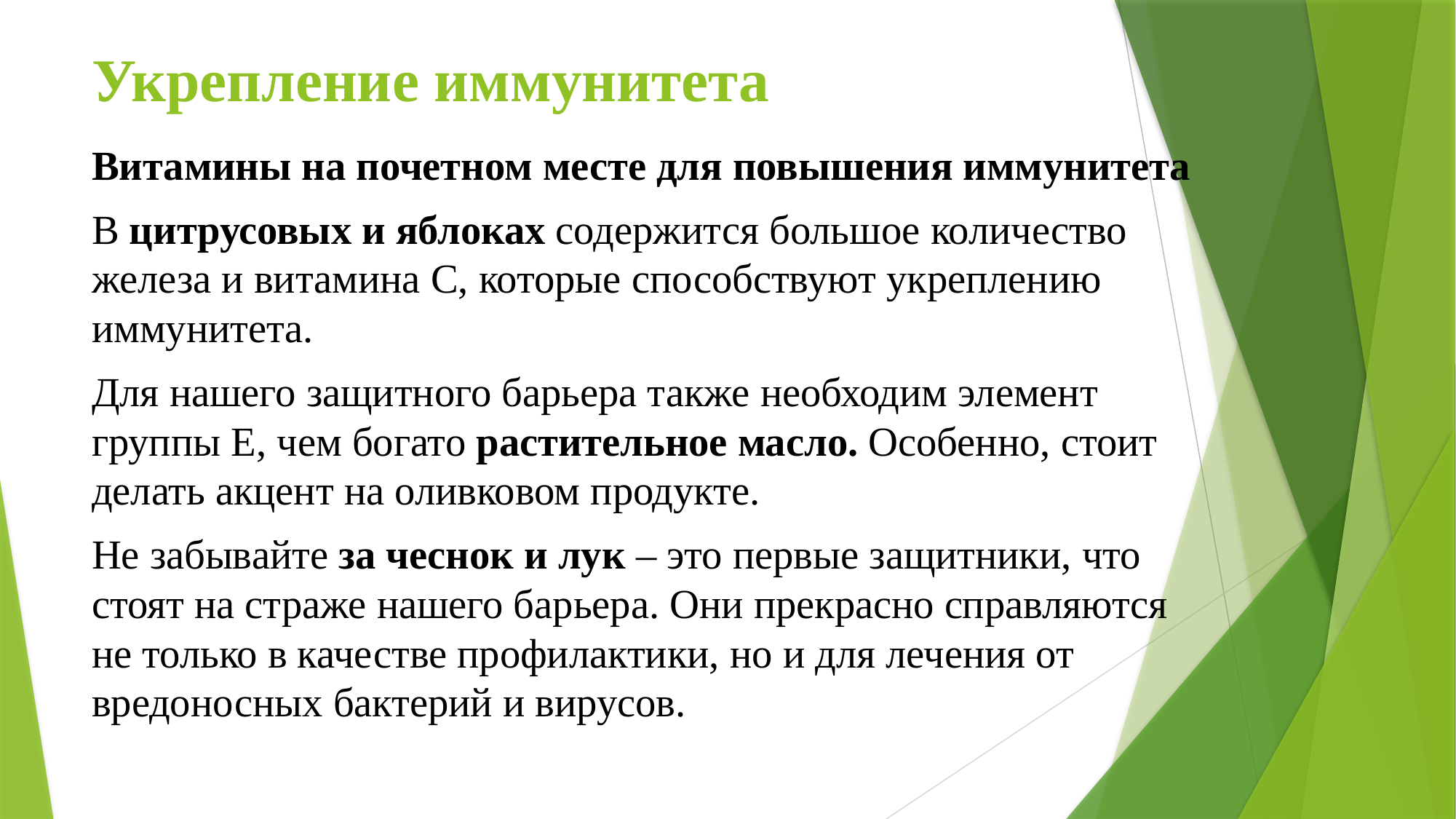

# Укрепление иммунитета
Витамины на почетном месте для повышения иммунитета
В цитрусовых и яблоках содержится большое количество железа и витамина С, которые способствуют укреплению иммунитета.
Для нашего защитного барьера также необходим элемент группы Е, чем богато растительное масло. Особенно, стоит делать акцент на оливковом продукте.
Не забывайте за чеснок и лук – это первые защитники, что стоят на страже нашего барьера. Они прекрасно справляются не только в качестве профилактики, но и для лечения от вредоносных бактерий и вирусов.